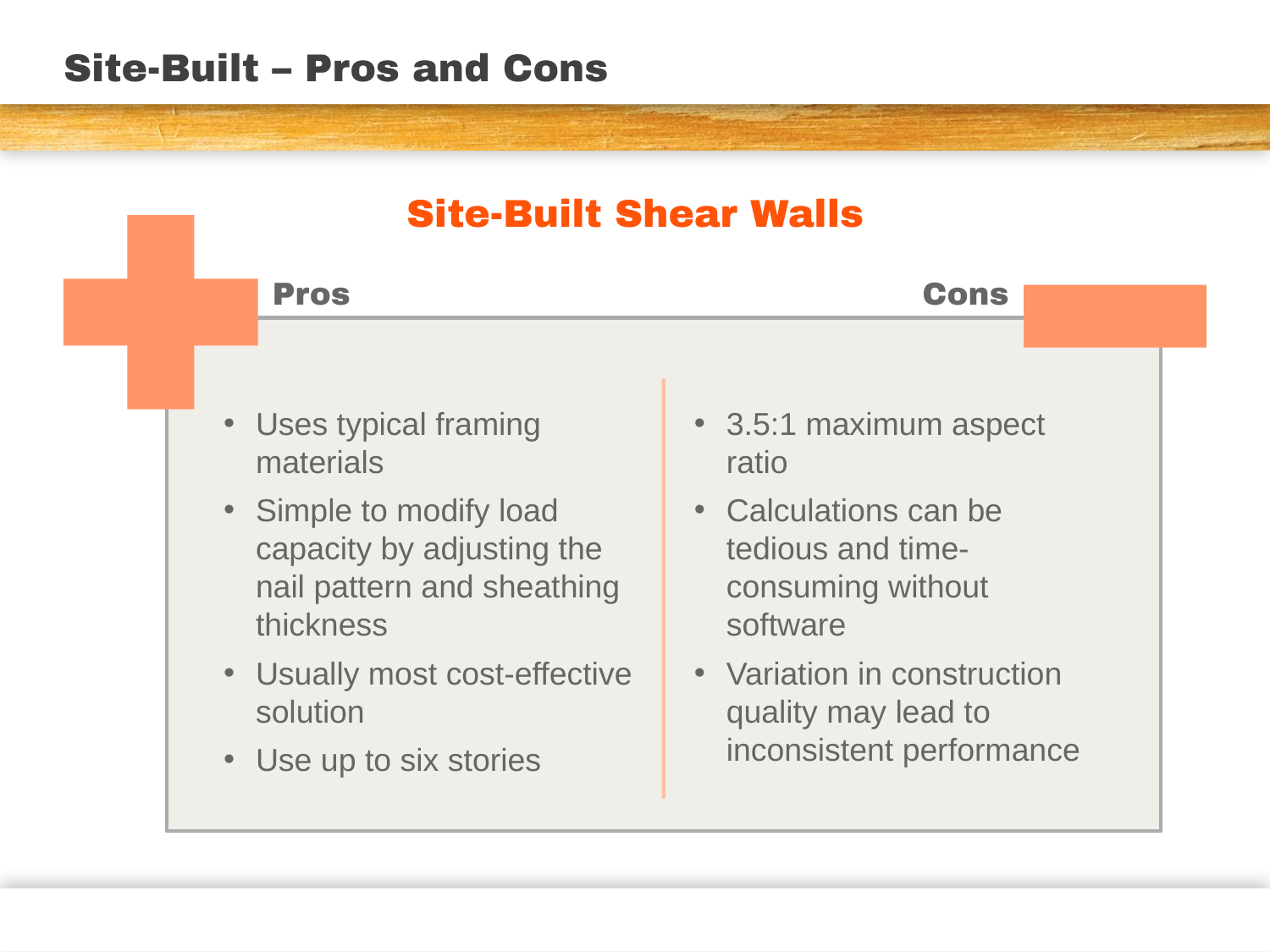

# Site-Built – Pros and Cons

Site-Built Shear Walls
Pros
Cons
Uses typical framing materials
Simple to modify load capacity by adjusting the nail pattern and sheathing thickness
Usually most cost-effective solution
Use up to six stories
3.5:1 maximum aspect ratio
Calculations can be tedious and time-consuming without software
Variation in construction quality may lead to inconsistent performance